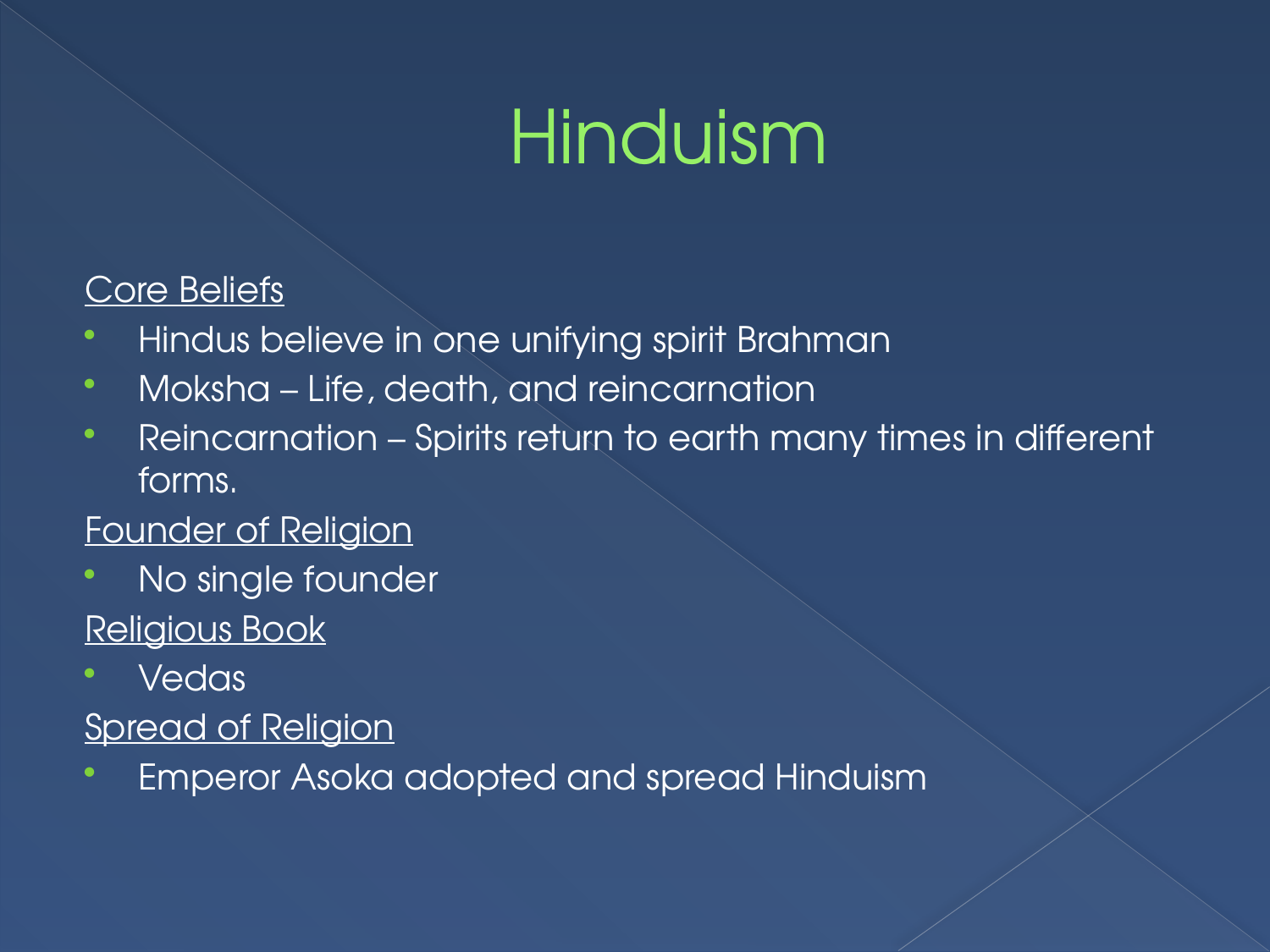

# Hinduism
Core Beliefs
Hindus believe in one unifying spirit Brahman
Moksha – Life, death, and reincarnation
Reincarnation – Spirits return to earth many times in different forms.
Founder of Religion
No single founder
Religious Book
Vedas
Spread of Religion
Emperor Asoka adopted and spread Hinduism